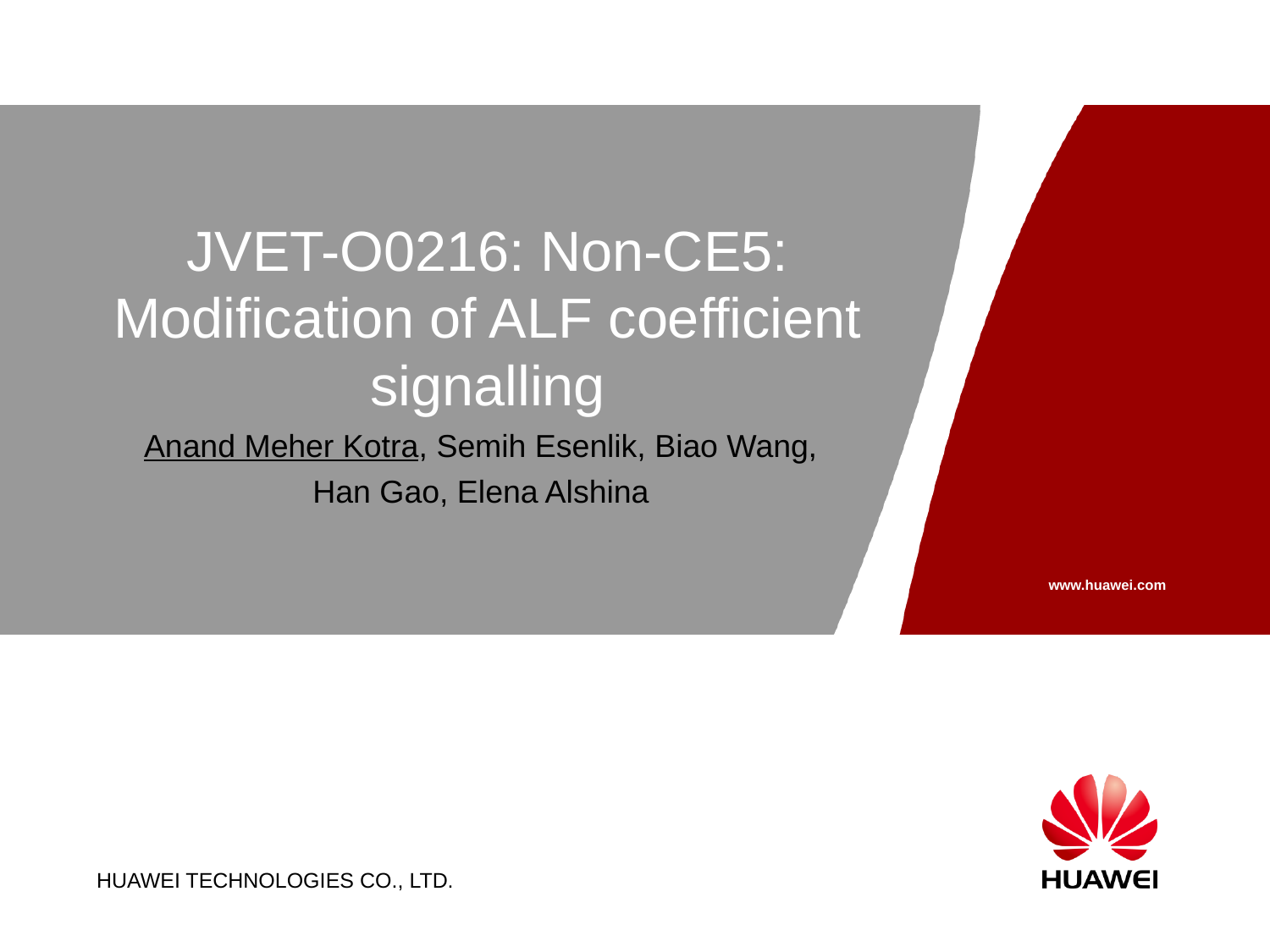

# JVET-O0216: Non-CE5: Modification of ALF coefficient signalling
Anand Meher Kotra, Semih Esenlik, Biao Wang, Han Gao, Elena Alshina